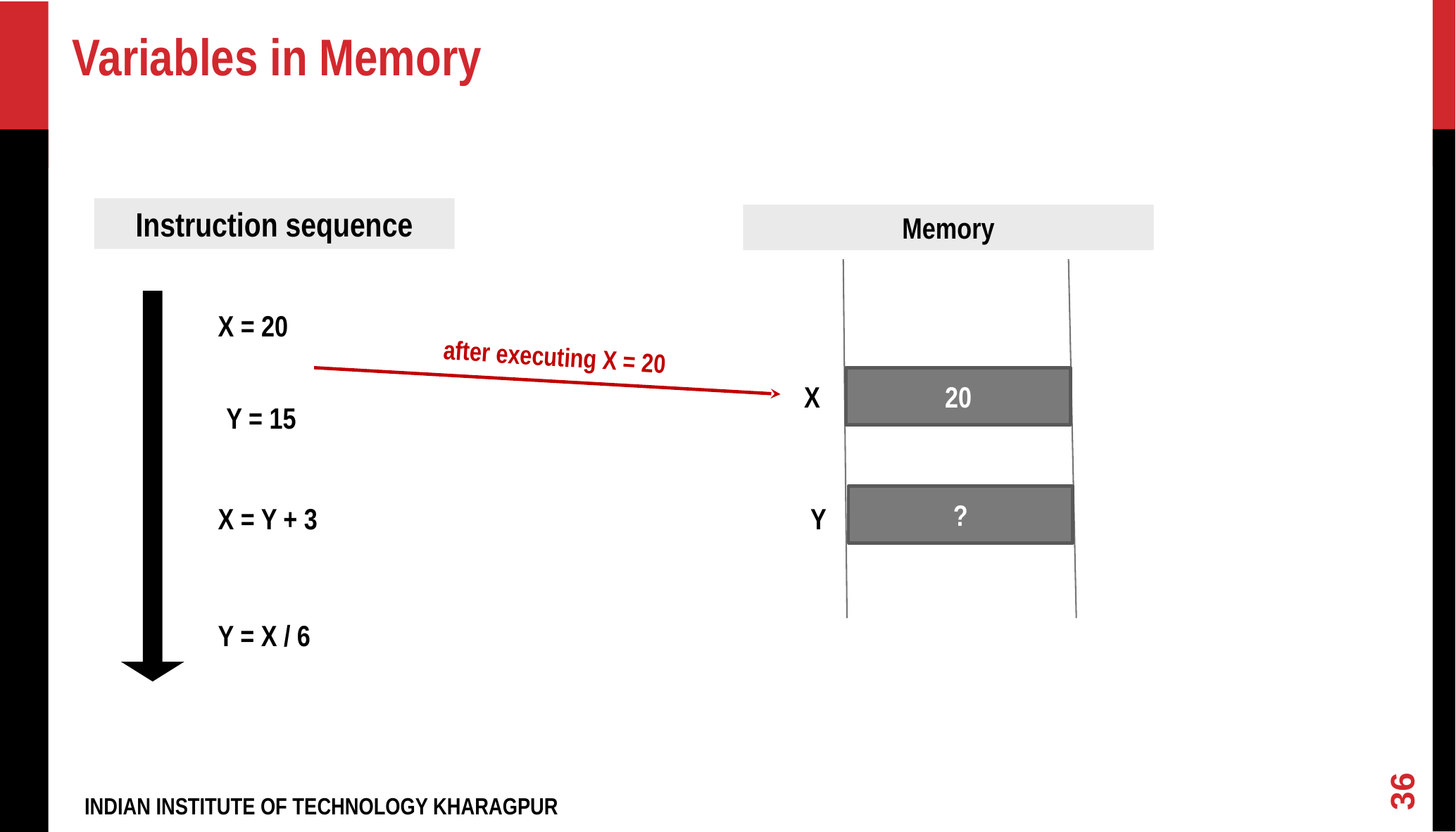

Variables in Memory
Instruction sequence
Memory

X = 20
after executing X = 20

20
X
Y = 15
?
X = Y + 3
Y
Y = X / 6
36
INDIAN INSTITUTE OF TECHNOLOGY KHARAGPUR